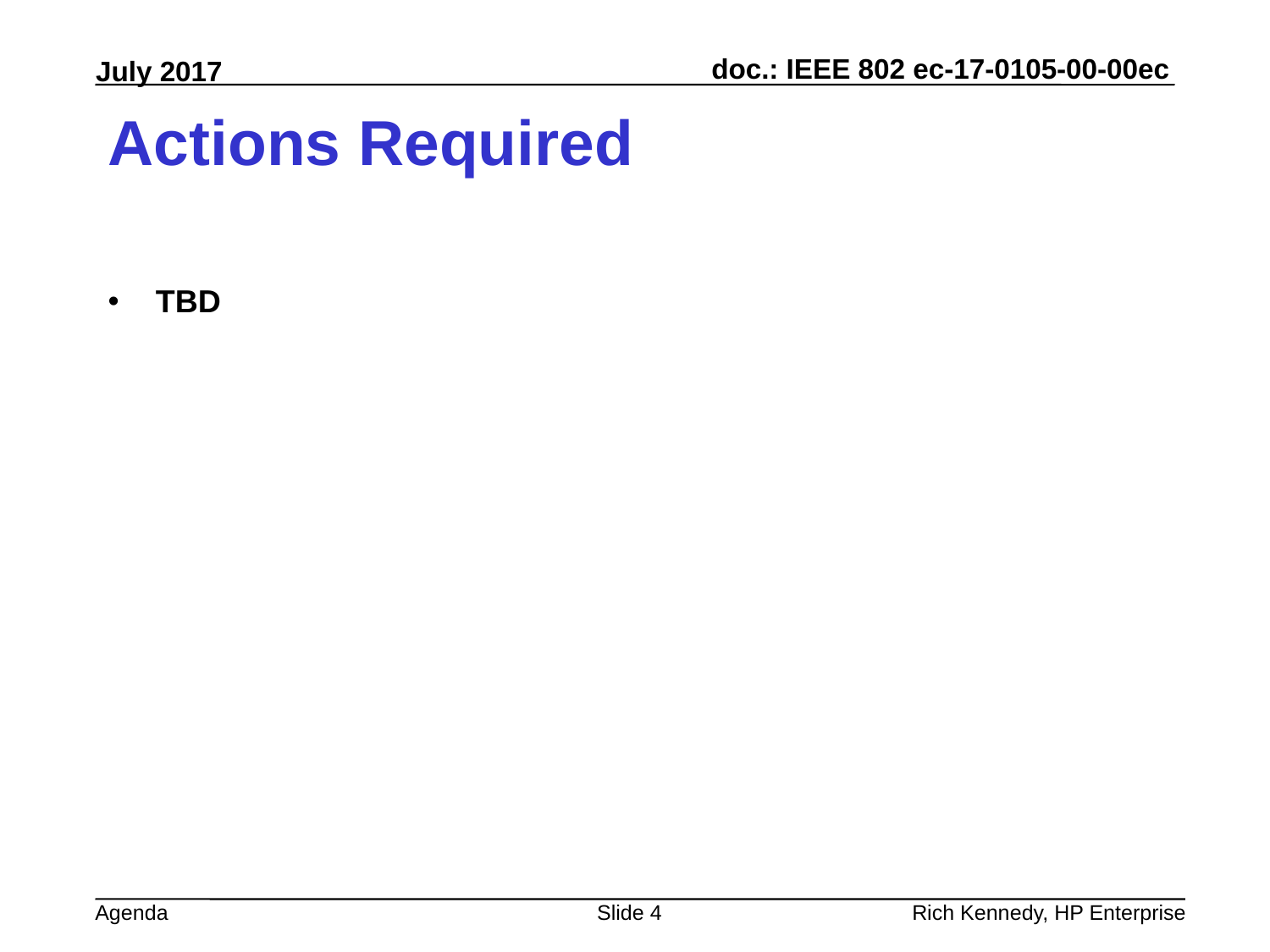

# Actions Required
TBD
Slide 4
Rich Kennedy, HP Enterprise